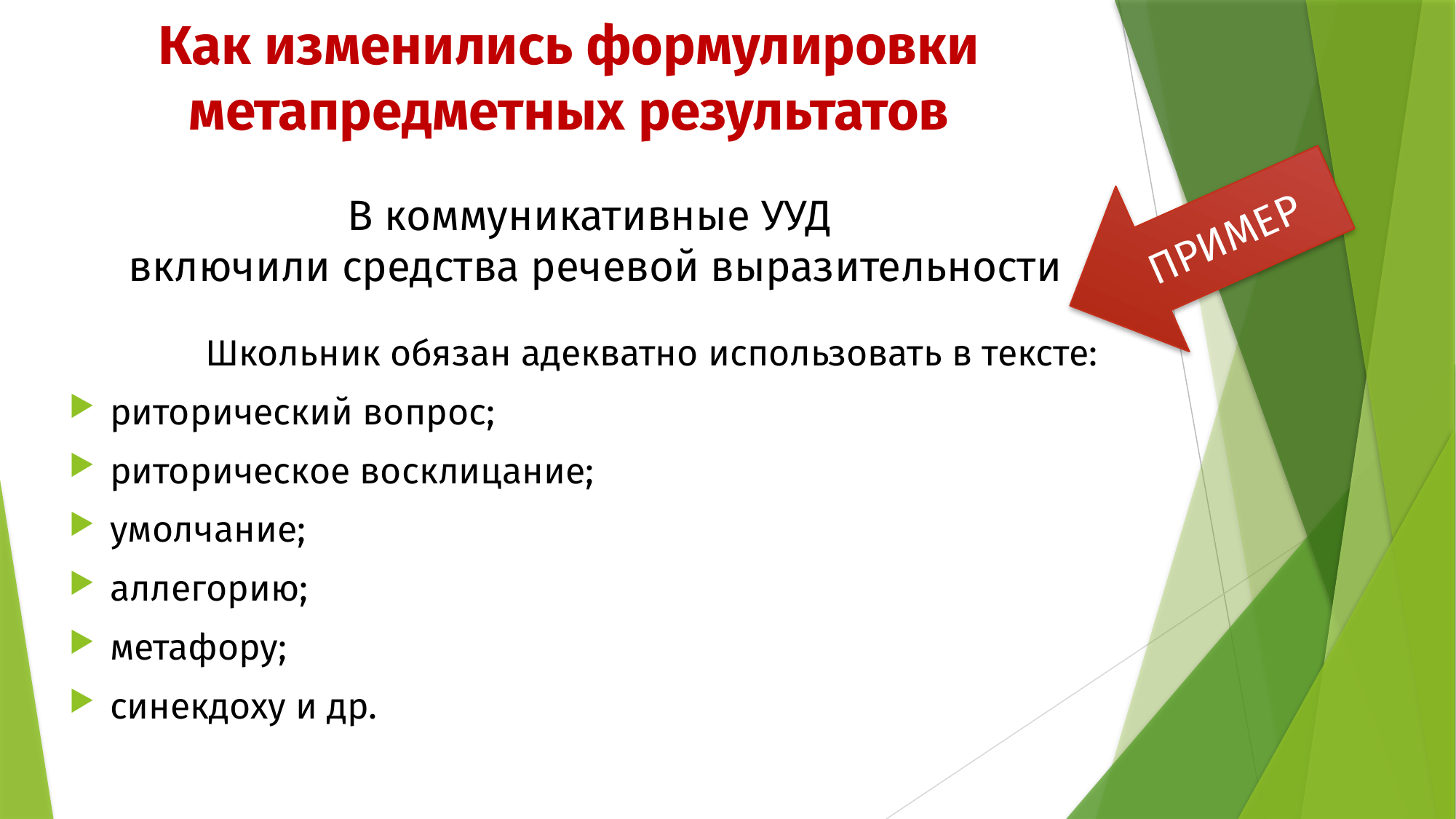

# Как изменились формулировки метапредметных результатов
ПРИМЕР
В коммуникативные УУД 
включили средства речевой выразительности

Школьник обязан адекватно использовать в тексте:
риторический вопрос;
риторическое восклицание;
умолчание;
аллегорию;
метафору;
синекдоху и др.